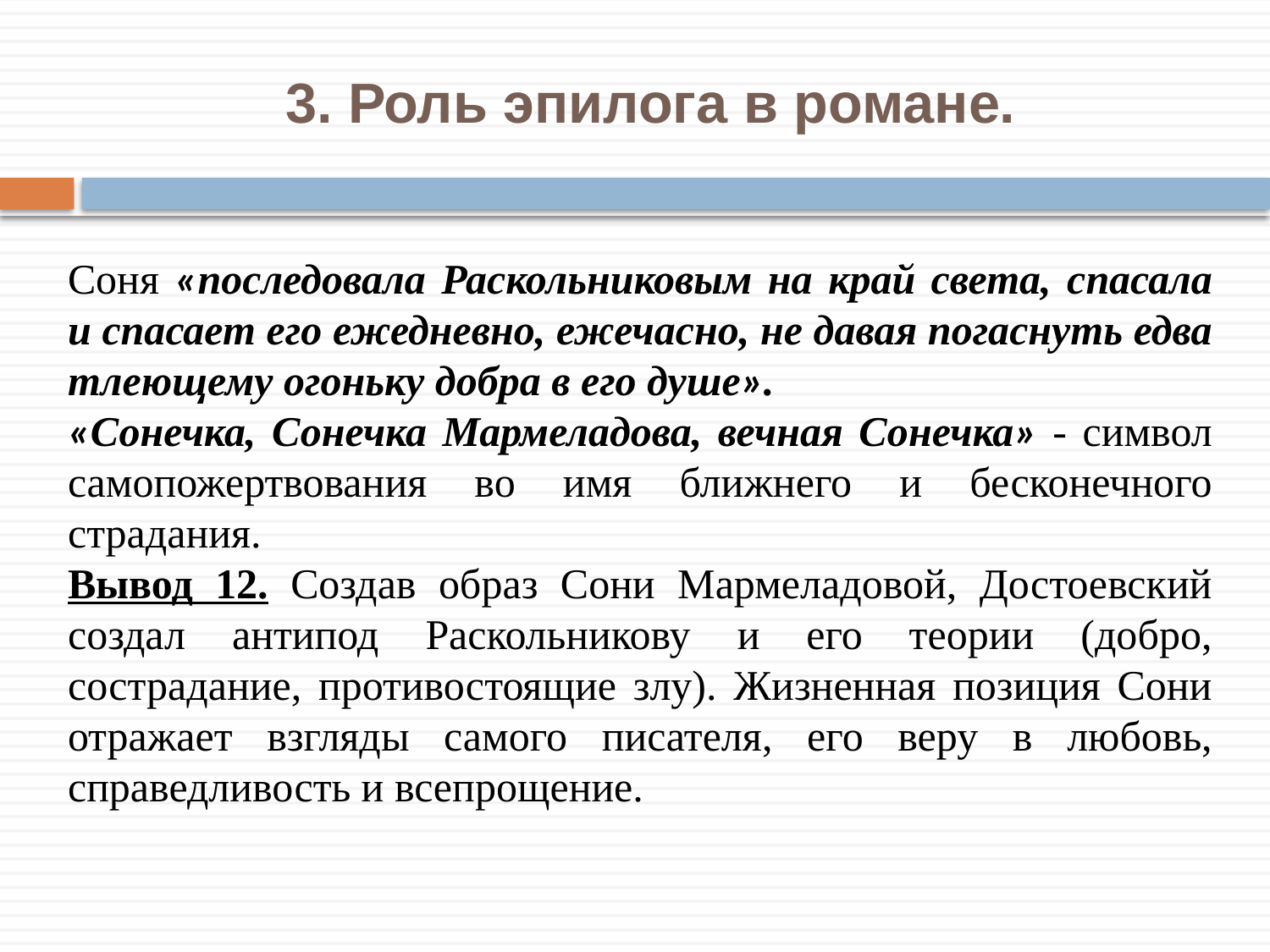

# 3. Роль эпилога в романе.
Соня «последовала Раскольниковым на край света, спасала и спасает его ежедневно, ежечасно, не давая погаснуть едва тлеющему огоньку добра в его душе».
«Сонечка, Сонечка Мармеладова, вечная Сонечка» - символ самопожертвования во имя ближнего и бесконечного страдания.
Вывод 12. Создав образ Сони Мармеладовой, Достоевский создал антипод Раскольникову и его теории (добро, сострадание, противостоящие злу). Жизненная позиция Сони отражает взгляды самого писателя, его веру в любовь, справедливость и всепрощение.